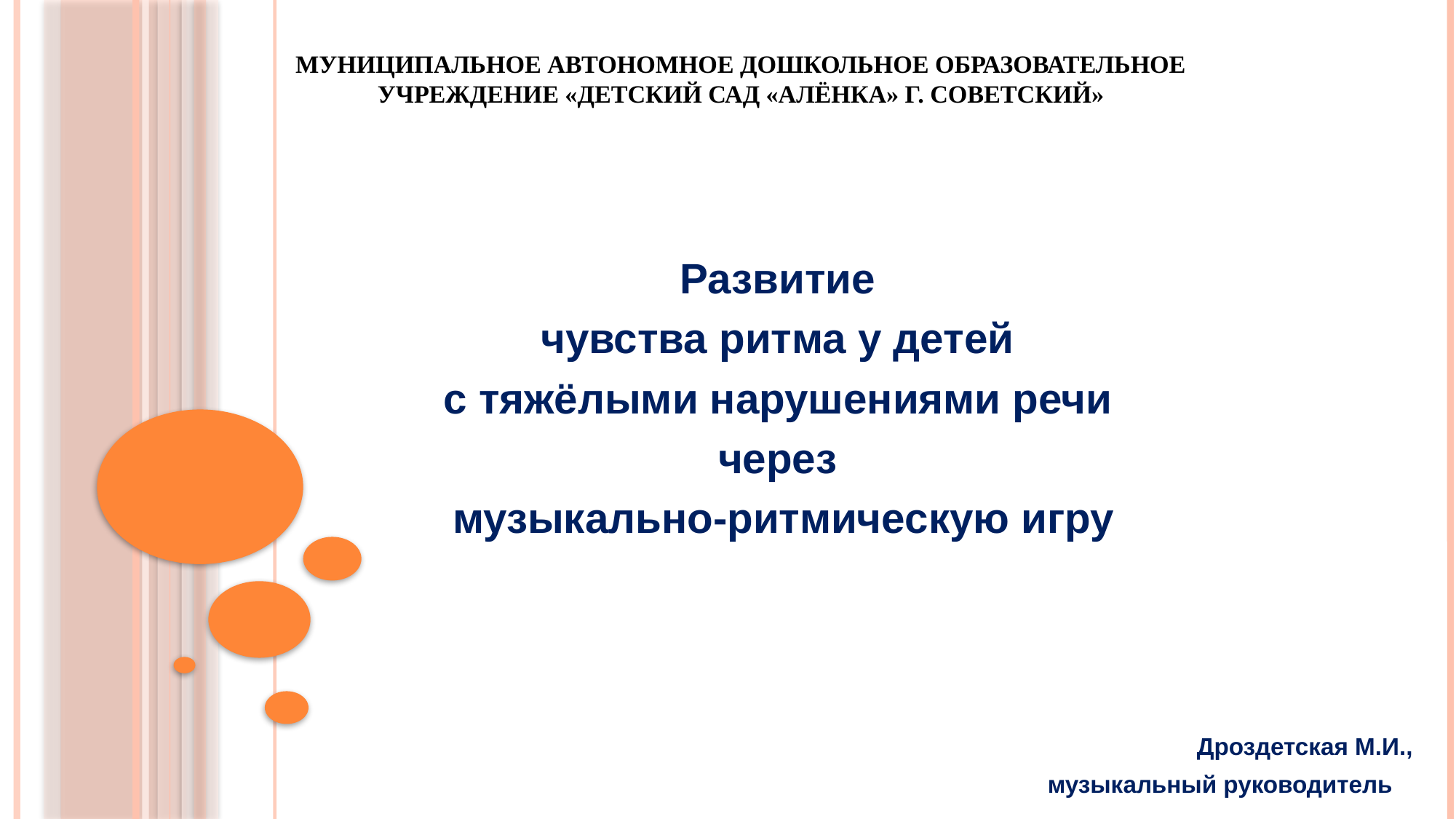

# Муниципальное автономное дошкольное образовательное учреждение «Детский сад «Алёнка» г. Советский»

Развитие
чувства ритма у детей
с тяжёлыми нарушениями речи
через
музыкально-ритмическую игру

Дроздетская М.И.,
музыкальный руководитель